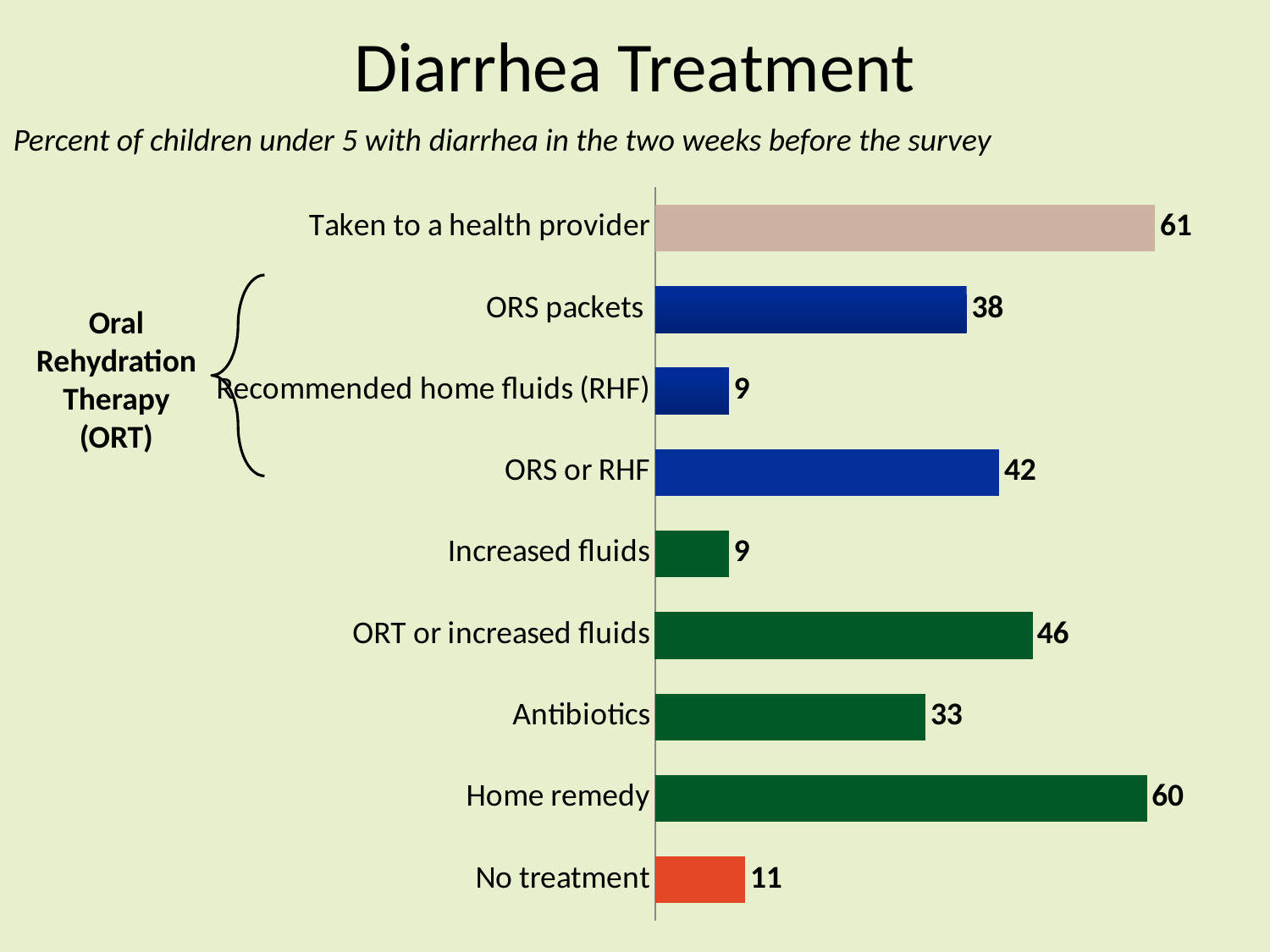

# Diarrhea Treatment
Percent of children under 5 with diarrhea in the two weeks before the survey

### Chart

| Category | Series 1 |
|---|---|
| No treatment | 11.0 |
| Home remedy | 60.0 |
| Antibiotics | 33.0 |
| ORT or increased fluids | 46.0 |
| Increased fluids | 9.0 |
| ORS or RHF | 42.0 |
| Recommended home fluids (RHF) | 9.0 |
| ORS packets  | 38.0 |
| Taken to a health provider | 61.0 |
Oral
Rehydration
Therapy (ORT)